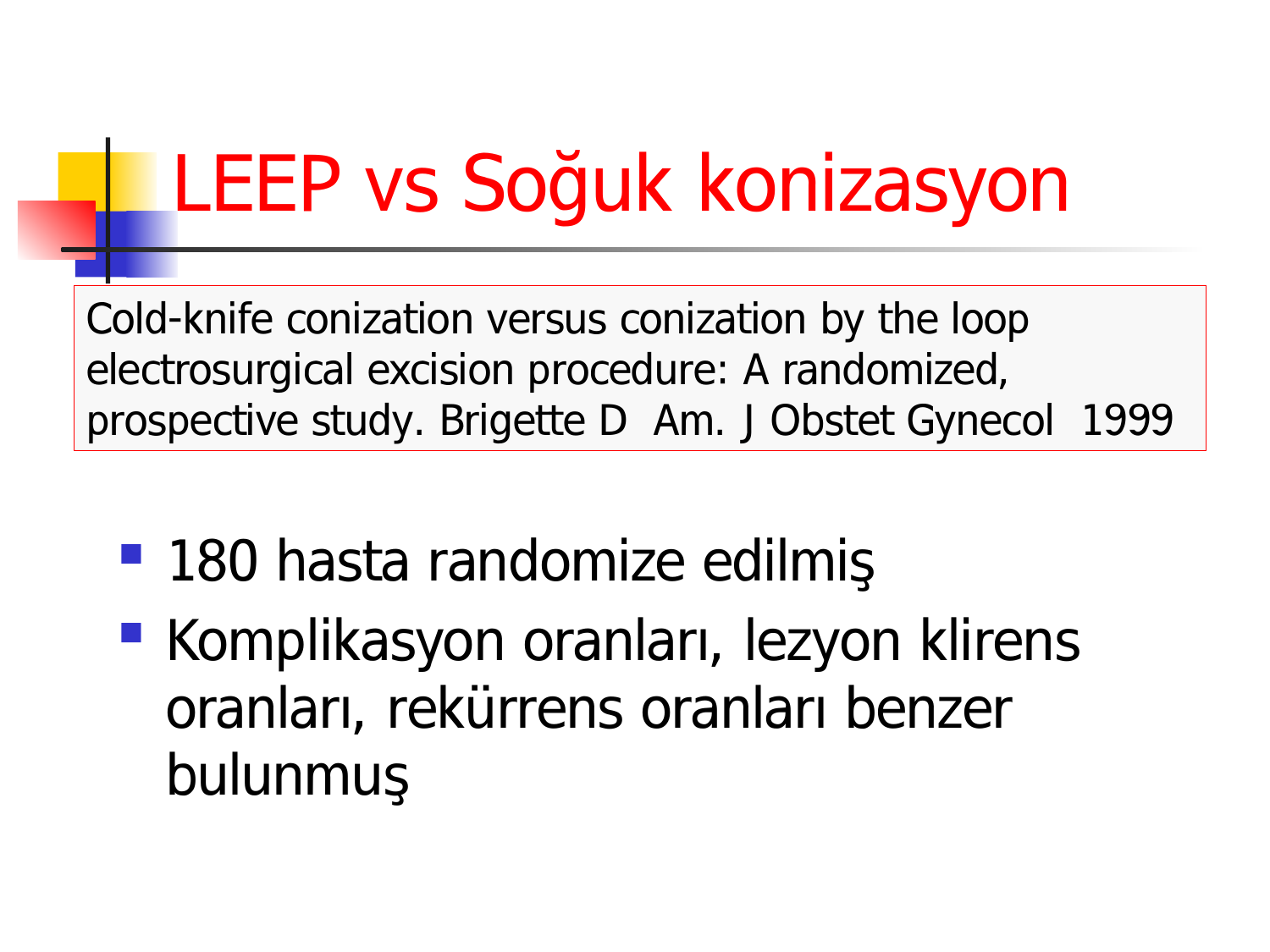

# LEEP vs Soğuk konizasyon
Cold-knife conization versus conization by the loop electrosurgical excision procedure: A randomized, prospective study. Brigette D  Am. J Obstet Gynecol  1999
180 hasta randomize edilmiş
Komplikasyon oranları, lezyon klirens oranları, rekürrens oranları benzer bulunmuş